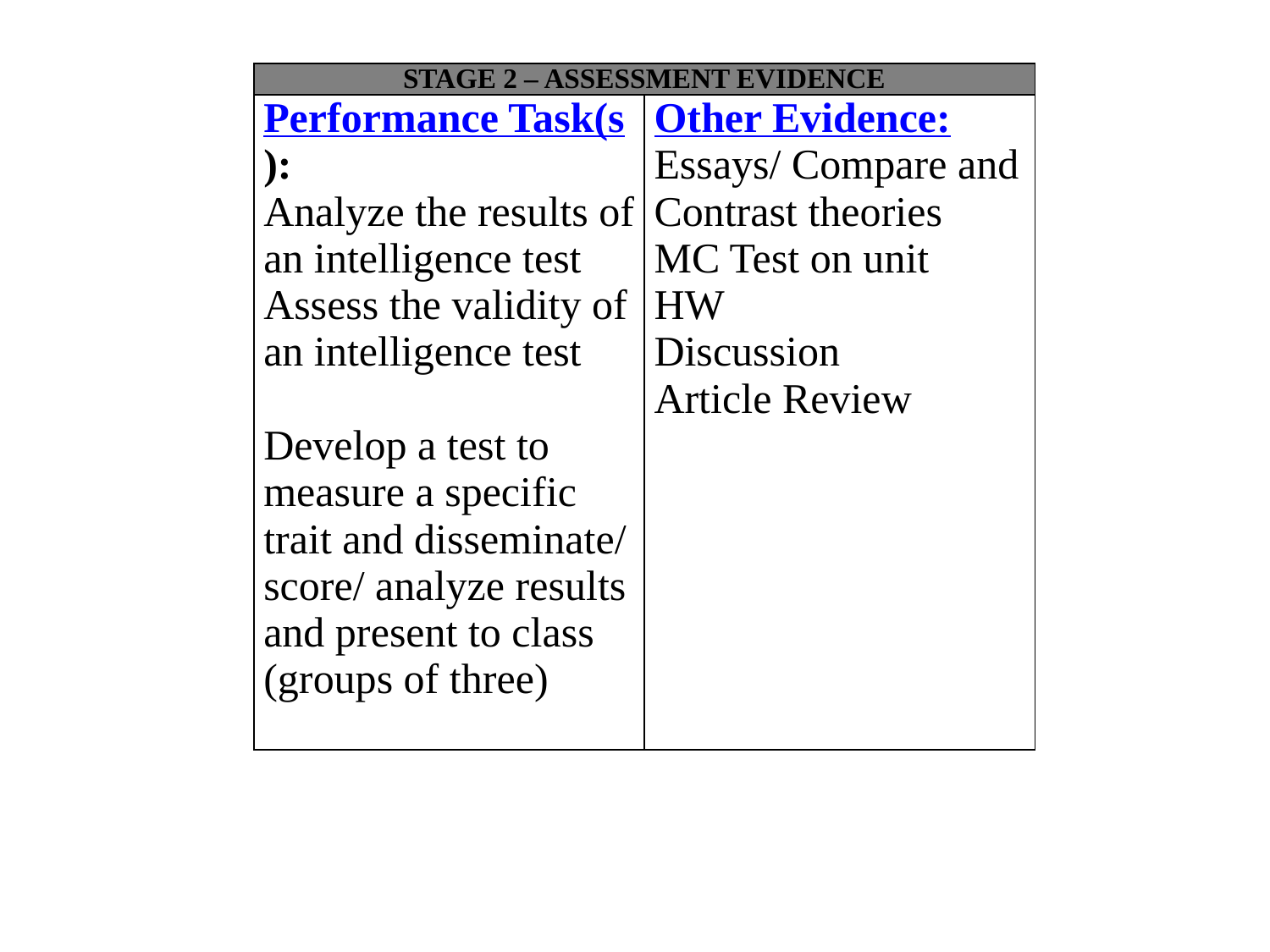

| STAGE 2 – ASSESSMENT EVIDENCE |  |
| --- | --- |
| Performance Task(s): Analyze the results of an intelligence test Assess the validity of an intelligence test   Develop a test to measure a specific trait and disseminate/ score/ analyze results and present to class (groups of three) | Other Evidence: Essays/ Compare and Contrast theories MC Test on unit HW Discussion Article Review |
| Enduring Understanding(s) Students will understand that:   Psychological knowledge, like all scientific knowledge, evolves rapidly as new discoveries are made.   Psychological knowledge can be related to everyday life   There are multiple perspectives by which psychologists study and explain human behavior.   Heredity and environment interact in the development of an individual across the lifespan.   Scientific evidence is used to explain all findings in the field of psychology.   Intelligence is more than a score on a test.   A multi-cultural and global perspective recognizes how diversity is important to understanding intelligence. | Essential Question(s): How is intelligence defined and measured?   How did the uses and abuses of Intelligence testing impact the lives of people of color/other groups in our society?   How should intelligence testing be used?   How can the results of various measures of intelligence be applied in the real world?   How can we define and measure intelligence in such a way that the results are valid and culturally fair?   How is our thinking/intelligence affected by the information provided by our culture and environment?   Can decision making skills be developed to overcome poor judgment and problem solving abilities?   Is intelligence more than being smart in school? |
| --- | --- |
| Enduring Understanding(s) Students will understand that:   Psychological knowledge, like all scientific knowledge, evolves rapidly as new discoveries are made.   Psychological knowledge can be related to everyday life   There are multiple perspectives by which psychologists study and explain human behavior.   Heredity and environment interact in the development of an individual across the lifespan.   Scientific evidence is used to explain all findings in the field of psychology.   Intelligence is more than a score on a test.   A multi-cultural and global perspective recognizes how diversity is important to understanding intelligence. | Essential Question(s): How is intelligence defined and measured?   How did the uses and abuses of Intelligence testing impact the lives of people of color/other groups in our society?   How should intelligence testing be used?   How can the results of various measures of intelligence be applied in the real world?   How can we define and measure intelligence in such a way that the results are valid and culturally fair?   How is our thinking/intelligence affected by the information provided by our culture and environment?   Can decision making skills be developed to overcome poor judgment and problem solving abilities?   Is intelligence more than being smart in school? |
| --- | --- |